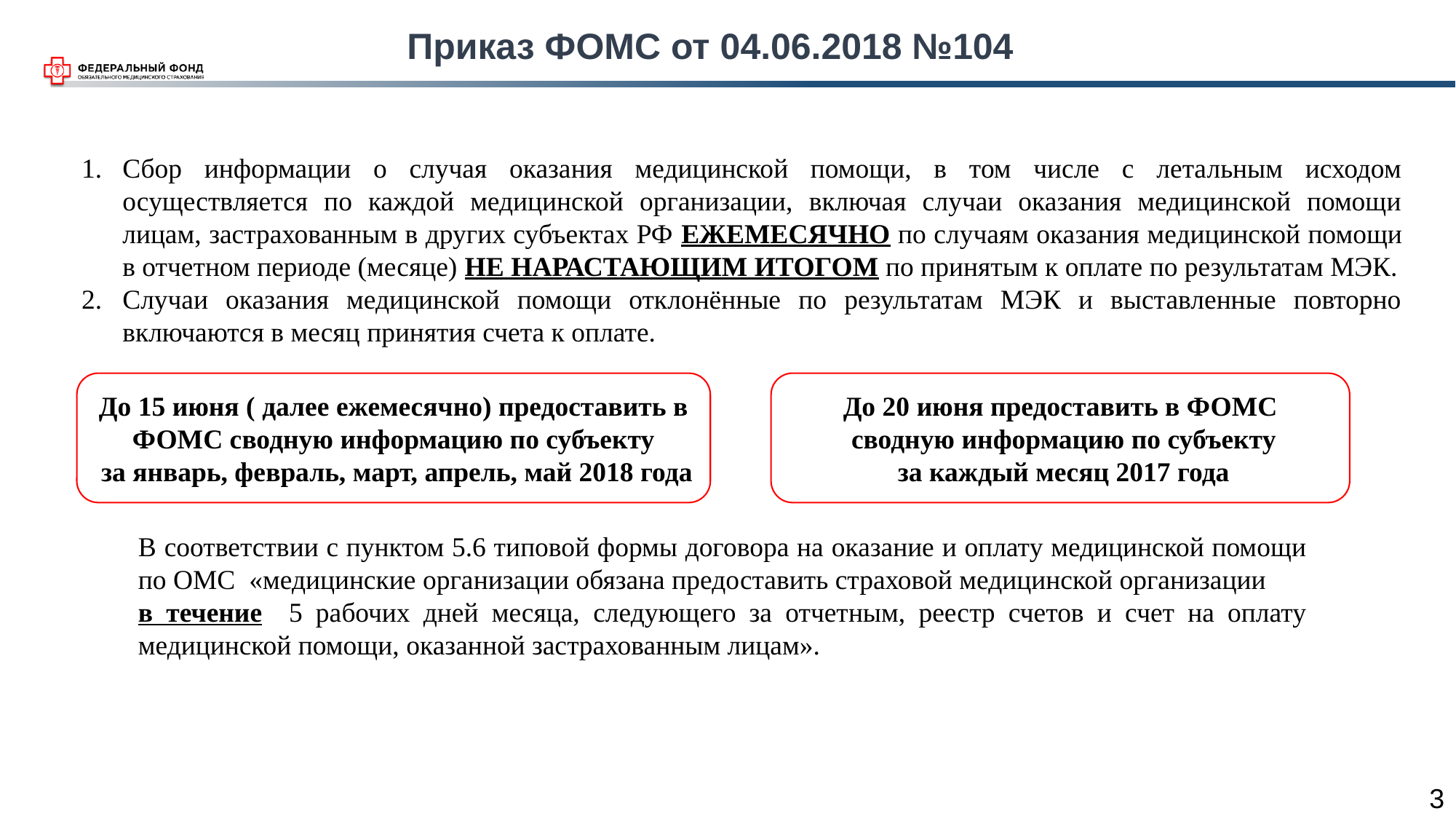

Приказ ФОМС от 04.06.2018 №104
Сбор информации о случая оказания медицинской помощи, в том числе с летальным исходом осуществляется по каждой медицинской организации, включая случаи оказания медицинской помощи лицам, застрахованным в других субъектах РФ ЕЖЕМЕСЯЧНО по случаям оказания медицинской помощи в отчетном периоде (месяце) НЕ НАРАСТАЮЩИМ ИТОГОМ по принятым к оплате по результатам МЭК.
Случаи оказания медицинской помощи отклонённые по результатам МЭК и выставленные повторно включаются в месяц принятия счета к оплате.
До 15 июня ( далее ежемесячно) предоставить в ФОМС сводную информацию по субъекту
 за январь, февраль, март, апрель, май 2018 года
До 20 июня предоставить в ФОМС
 сводную информацию по субъекту
 за каждый месяц 2017 года
В соответствии с пунктом 5.6 типовой формы договора на оказание и оплату медицинской помощи по ОМС  «медицинские организации обязана предоставить страховой медицинской организации
в течение  5 рабочих дней месяца, следующего за отчетным, реестр счетов и счет на оплату медицинской помощи, оказанной застрахованным лицам».
3